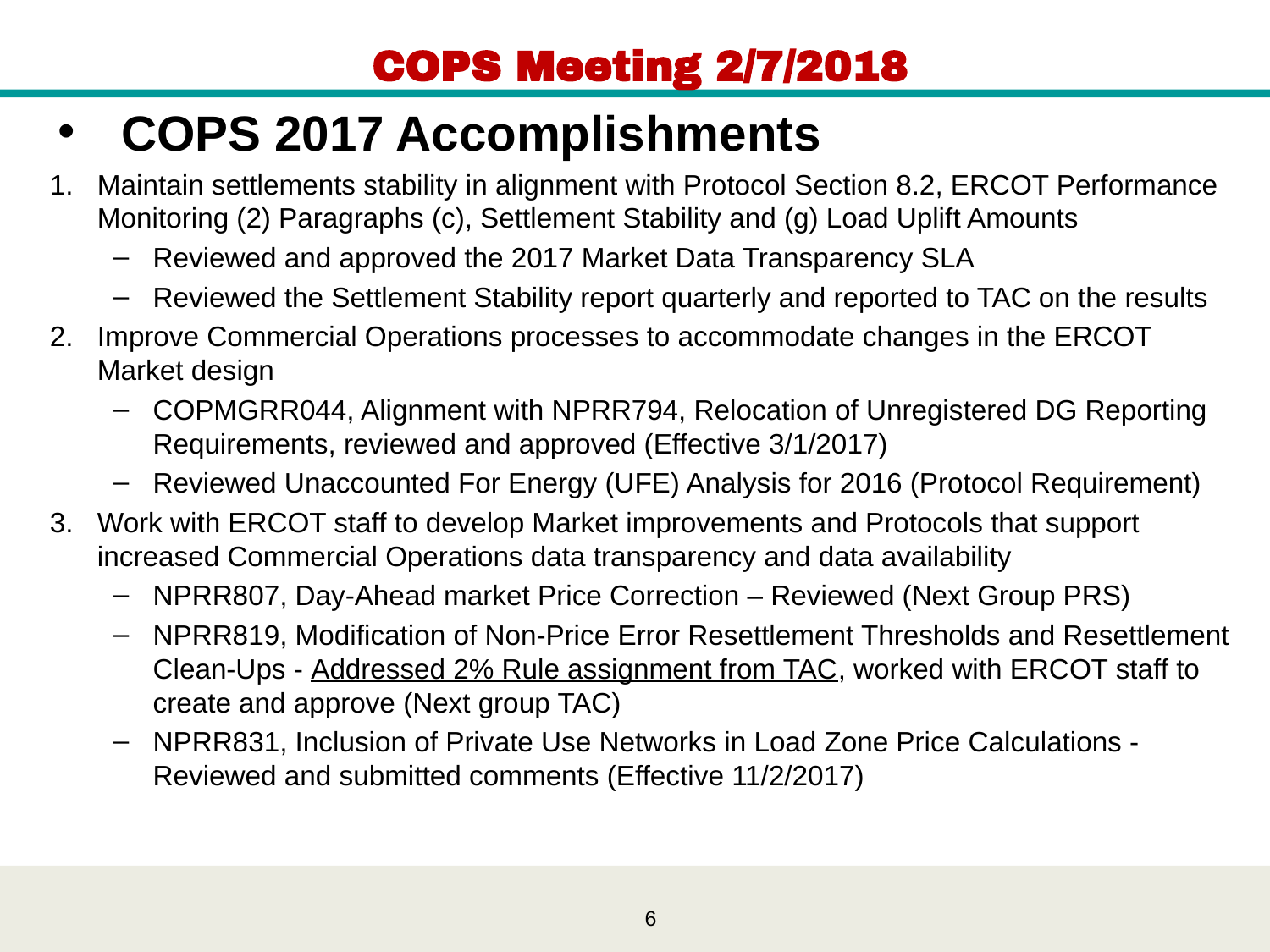

# COPS Meeting 2/7/2018
COPS 2017 Accomplishments
Maintain settlements stability in alignment with Protocol Section 8.2, ERCOT Performance Monitoring (2) Paragraphs (c), Settlement Stability and (g) Load Uplift Amounts
Reviewed and approved the 2017 Market Data Transparency SLA
Reviewed the Settlement Stability report quarterly and reported to TAC on the results
Improve Commercial Operations processes to accommodate changes in the ERCOT Market design
COPMGRR044, Alignment with NPRR794, Relocation of Unregistered DG Reporting Requirements, reviewed and approved (Effective 3/1/2017)
Reviewed Unaccounted For Energy (UFE) Analysis for 2016 (Protocol Requirement)
Work with ERCOT staff to develop Market improvements and Protocols that support increased Commercial Operations data transparency and data availability
NPRR807, Day-Ahead market Price Correction – Reviewed (Next Group PRS)
NPRR819, Modification of Non-Price Error Resettlement Thresholds and Resettlement Clean-Ups - Addressed 2% Rule assignment from TAC, worked with ERCOT staff to create and approve (Next group TAC)
NPRR831, Inclusion of Private Use Networks in Load Zone Price Calculations - Reviewed and submitted comments (Effective 11/2/2017)